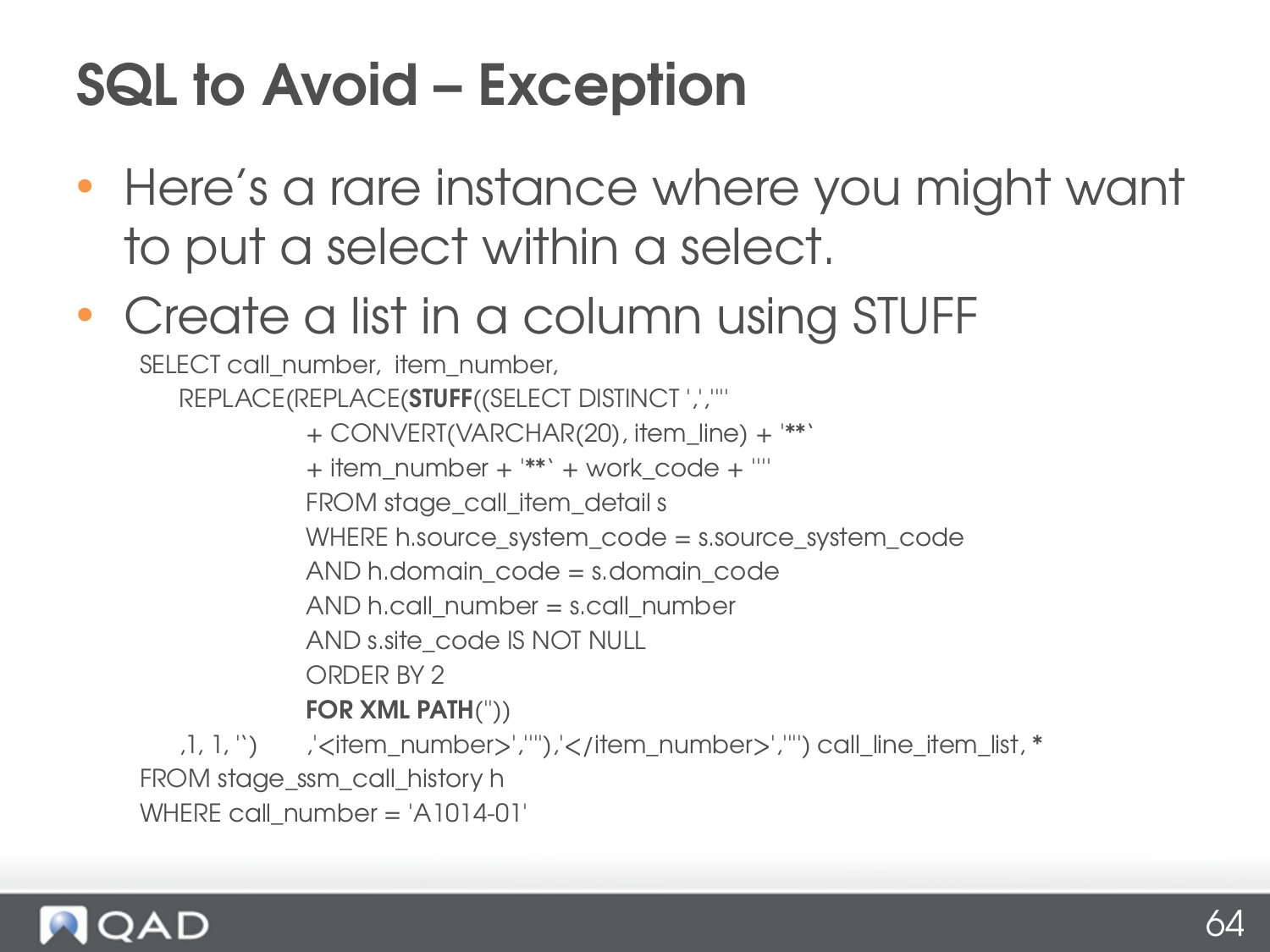

# SQL to Avoid – Exception
Here’s a rare instance where you might want to put a select within a select.
Create a list in a column using STUFF
SELECT call_number,  item_number,
	REPLACE(REPLACE(STUFF((SELECT DISTINCT ',',''''
		+ CONVERT(VARCHAR(20), item_line) + '**‘
		+ item_number + '**‘ + work_code + ''''
		FROM stage_call_item_detail s
		WHERE h.source_system_code = s.source_system_code
		AND h.domain_code = s.domain_code
		AND h.call_number = s.call_number
		AND s.site_code IS NOT NULL
		ORDER BY 2
		FOR XML PATH(''))
	,1, 1, '‘)	,'<item_number>',''''),'</item_number>','''') call_line_item_list, *
FROM stage_ssm_call_history h
WHERE call_number = 'A1014-01'
64